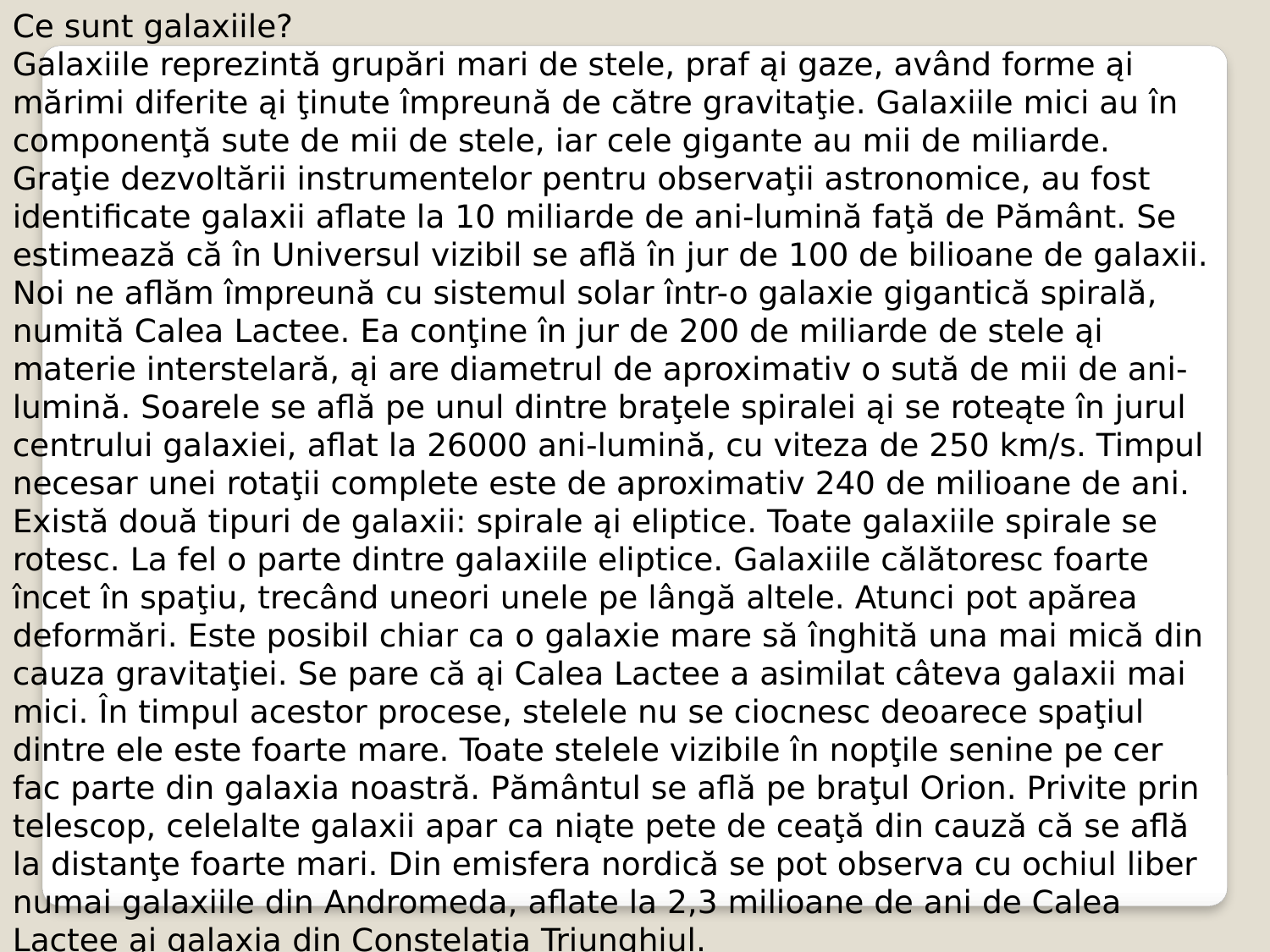

Ce sunt galaxiile?
Galaxiile reprezintă grupări mari de stele, praf ąi gaze, având forme ąi mărimi diferite ąi ţinute împreună de către gravitaţie. Galaxiile mici au în componenţă sute de mii de stele, iar cele gigante au mii de miliarde. Graţie dezvoltării instrumentelor pentru observaţii astronomice, au fost identificate galaxii aflate la 10 miliarde de ani-lumină faţă de Pământ. Se estimează că în Universul vizibil se află în jur de 100 de bilioane de galaxii. Noi ne aflăm împreună cu sistemul solar într-o galaxie gigantică spirală, numită Calea Lactee. Ea conţine în jur de 200 de miliarde de stele ąi materie interstelară, ąi are diametrul de aproximativ o sută de mii de ani-lumină. Soarele se află pe unul dintre braţele spiralei ąi se roteąte în jurul centrului galaxiei, aflat la 26000 ani-lumină, cu viteza de 250 km/s. Timpul necesar unei rotaţii complete este de aproximativ 240 de milioane de ani.
Există două tipuri de galaxii: spirale ąi eliptice. Toate galaxiile spirale se rotesc. La fel o parte dintre galaxiile eliptice. Galaxiile călătoresc foarte încet în spaţiu, trecând uneori unele pe lângă altele. Atunci pot apărea deformări. Este posibil chiar ca o galaxie mare să înghită una mai mică din cauza gravitaţiei. Se pare că ąi Calea Lactee a asimilat câteva galaxii mai mici. În timpul acestor procese, stelele nu se ciocnesc deoarece spaţiul dintre ele este foarte mare. Toate stelele vizibile în nopţile senine pe cer fac parte din galaxia noastră. Pământul se află pe braţul Orion. Privite prin telescop, celelalte galaxii apar ca niąte pete de ceaţă din cauză că se află la distanţe foarte mari. Din emisfera nordică se pot observa cu ochiul liber numai galaxiile din Andromeda, aflate la 2,3 milioane de ani de Calea Lactee ąi galaxia din Constelaţia Triunghiul.
Revenim pe Pământ, la 100! Începem să călătorim spre lumea subatomică.